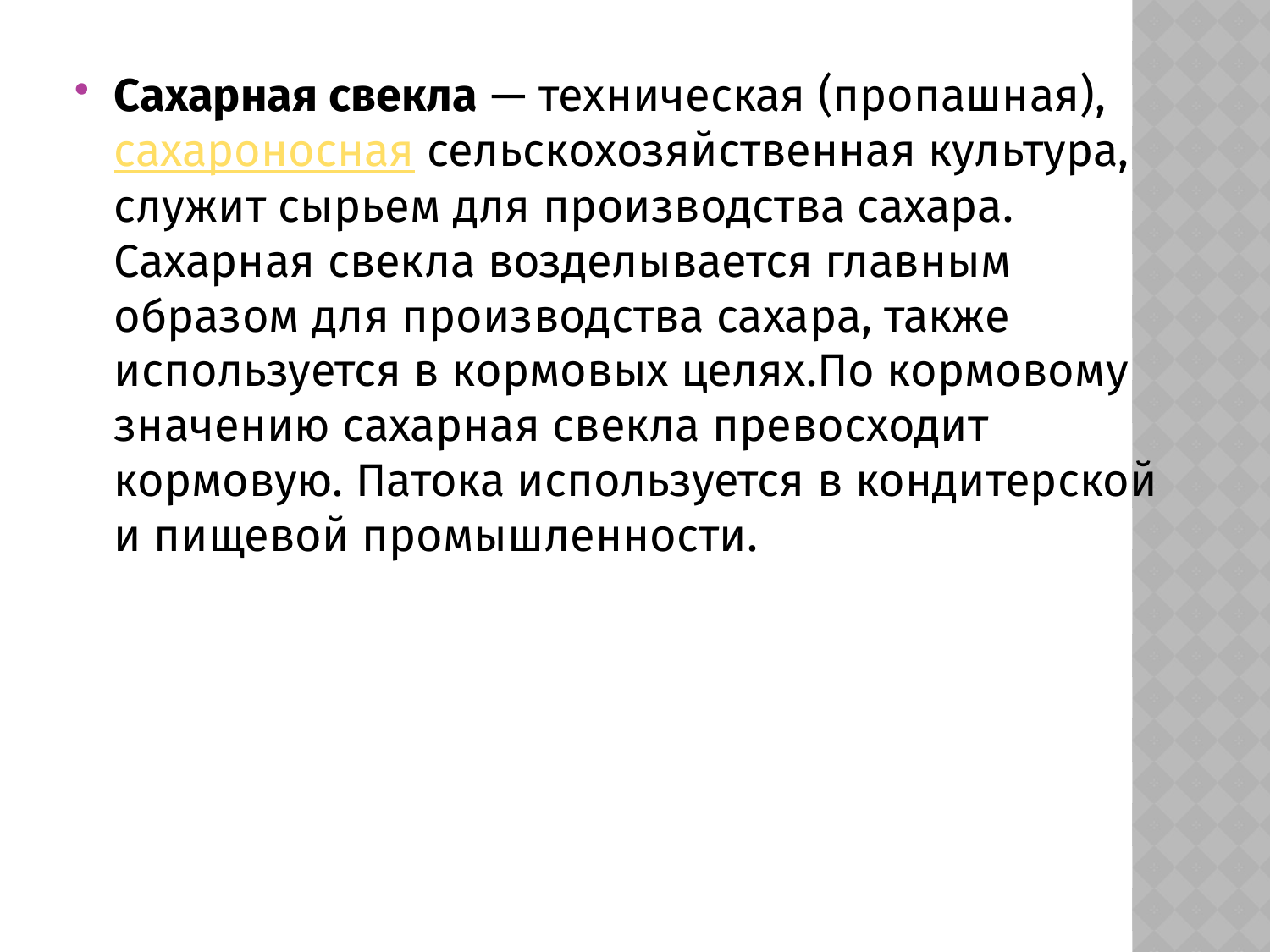

#
Сахарная свекла — техническая (пропашная),  сахароносная сельскохозяйственная культура, служит сырьем для производства сахара. Сахарная свекла возделывается главным образом для производства сахара, также используется в кормовых целях.По кормовому значению сахарная свекла превосходит кормовую. Патока используется в кондитерской и пищевой промышленности.